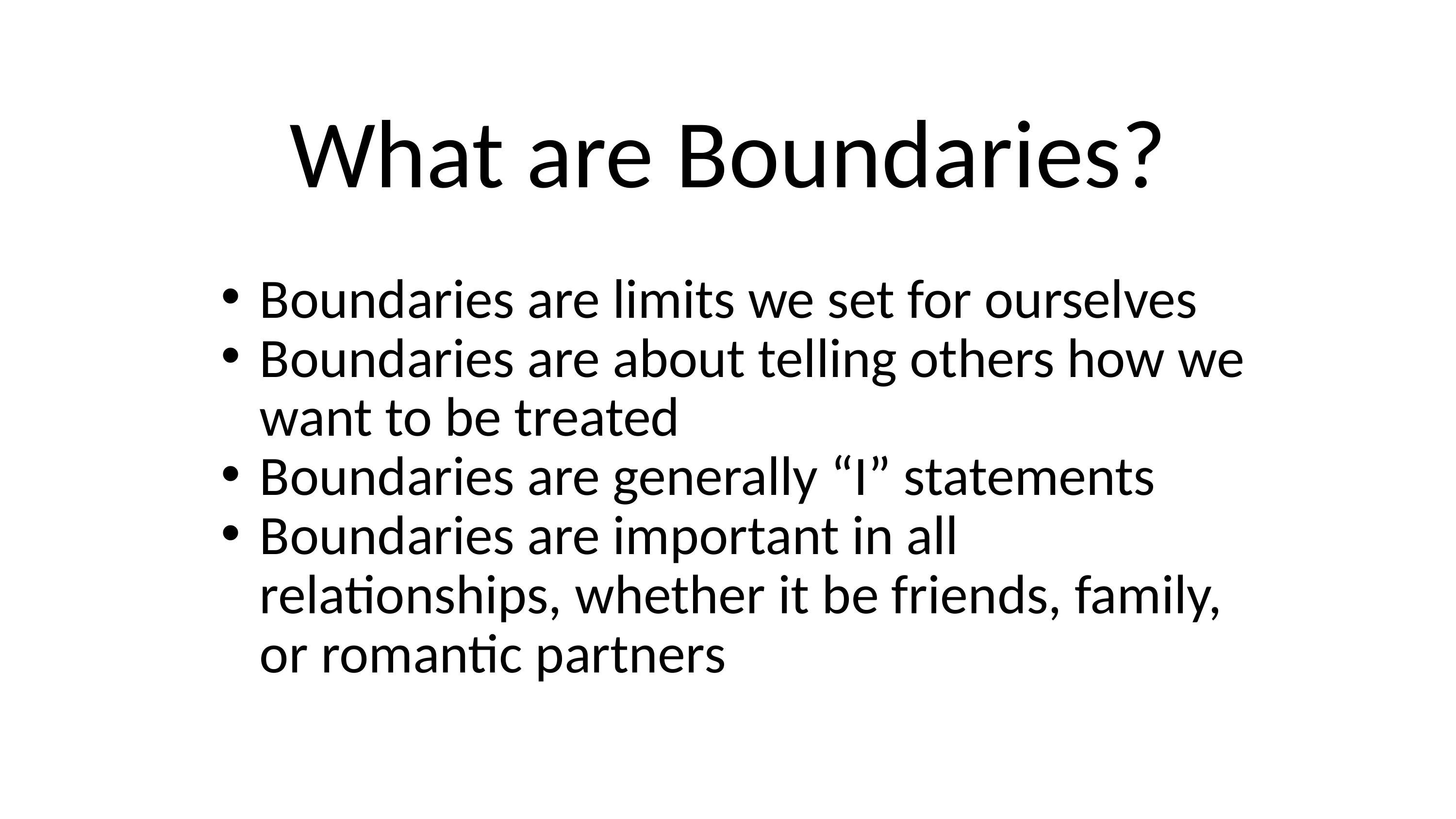

What are Boundaries?
Boundaries are limits we set for ourselves
Boundaries are about telling others how we want to be treated
Boundaries are generally “I” statements
Boundaries are important in all relationships, whether it be friends, family, or romantic partners